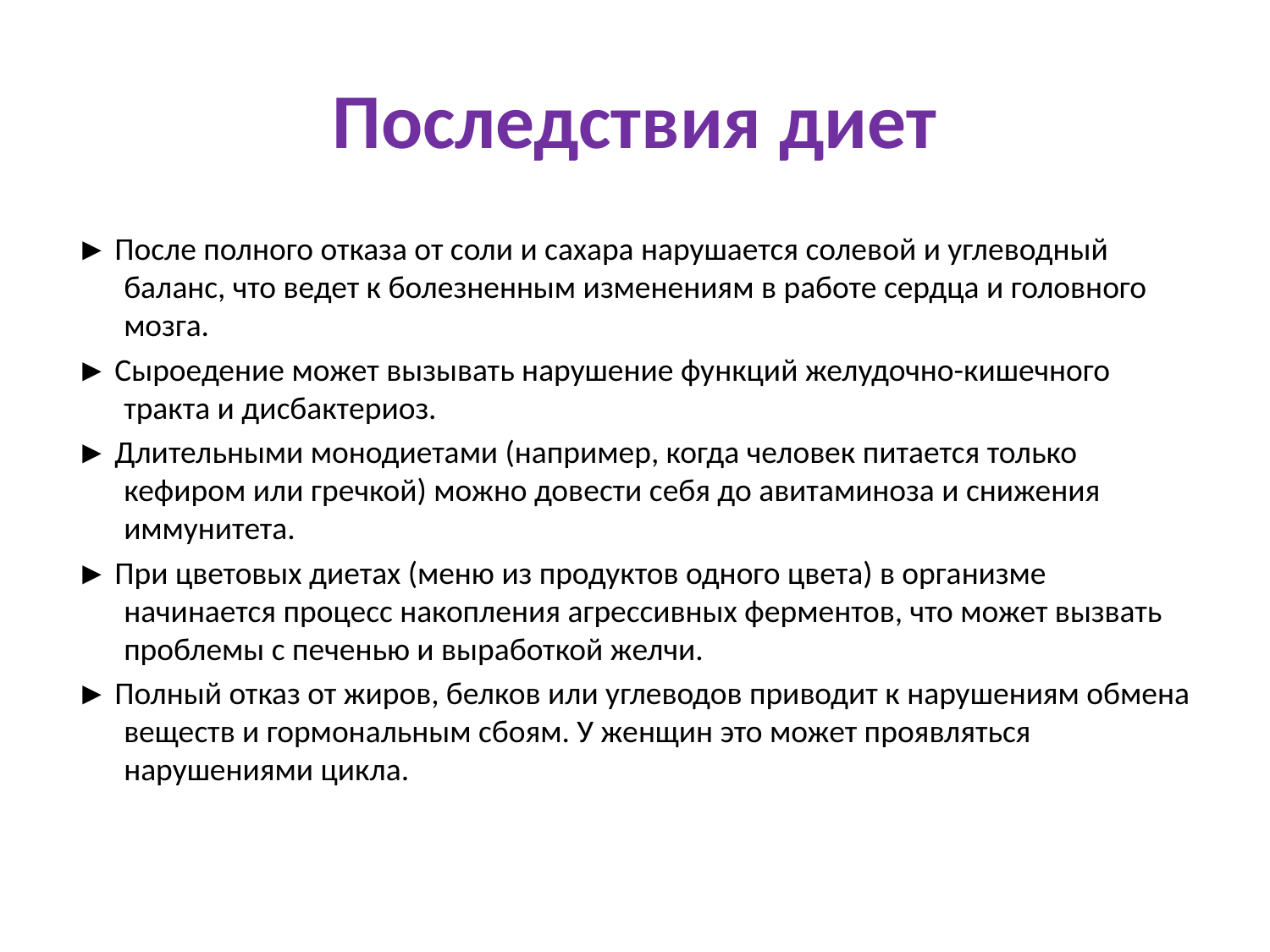

# Последствия диет
► После полного отказа от соли и сахара нарушается солевой и углеводный баланс, что ведет к болезненным изменениям в работе сердца и головного мозга.
► Сыроедение может вызывать нарушение функций желудочно-кишечного тракта и дисбактериоз.
► Длительными монодиетами (например, когда человек питается только кефиром или гречкой) можно довести себя до авитаминоза и снижения иммунитета.
► При цветовых диетах (меню из продуктов одного цвета) в организме начинается процесс накопления агрессивных ферментов, что может вызвать проблемы с печенью и выработкой желчи.
► Полный отказ от жиров, белков или углеводов приводит к нарушениям обмена веществ и гормональным сбоям. У женщин это может проявляться нарушениями цикла.